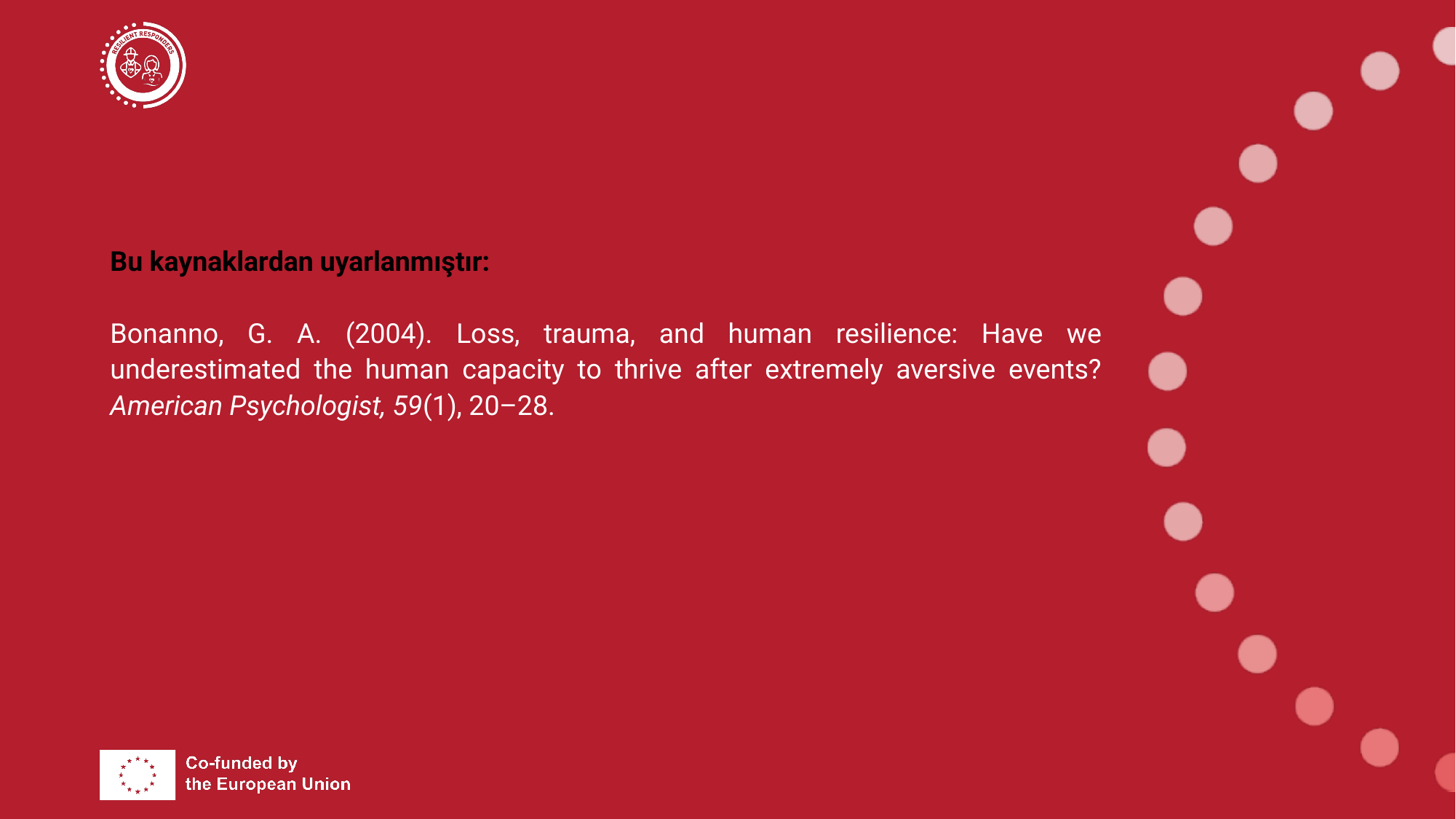

Bu kaynaklardan uyarlanmıştır:

Bonanno, G. A. (2004). Loss, trauma, and human resilience: Have we underestimated the human capacity to thrive after extremely aversive events? American Psychologist, 59(1), 20–28.
 https://doi.org/10.1037/0003-066X.59.1.20